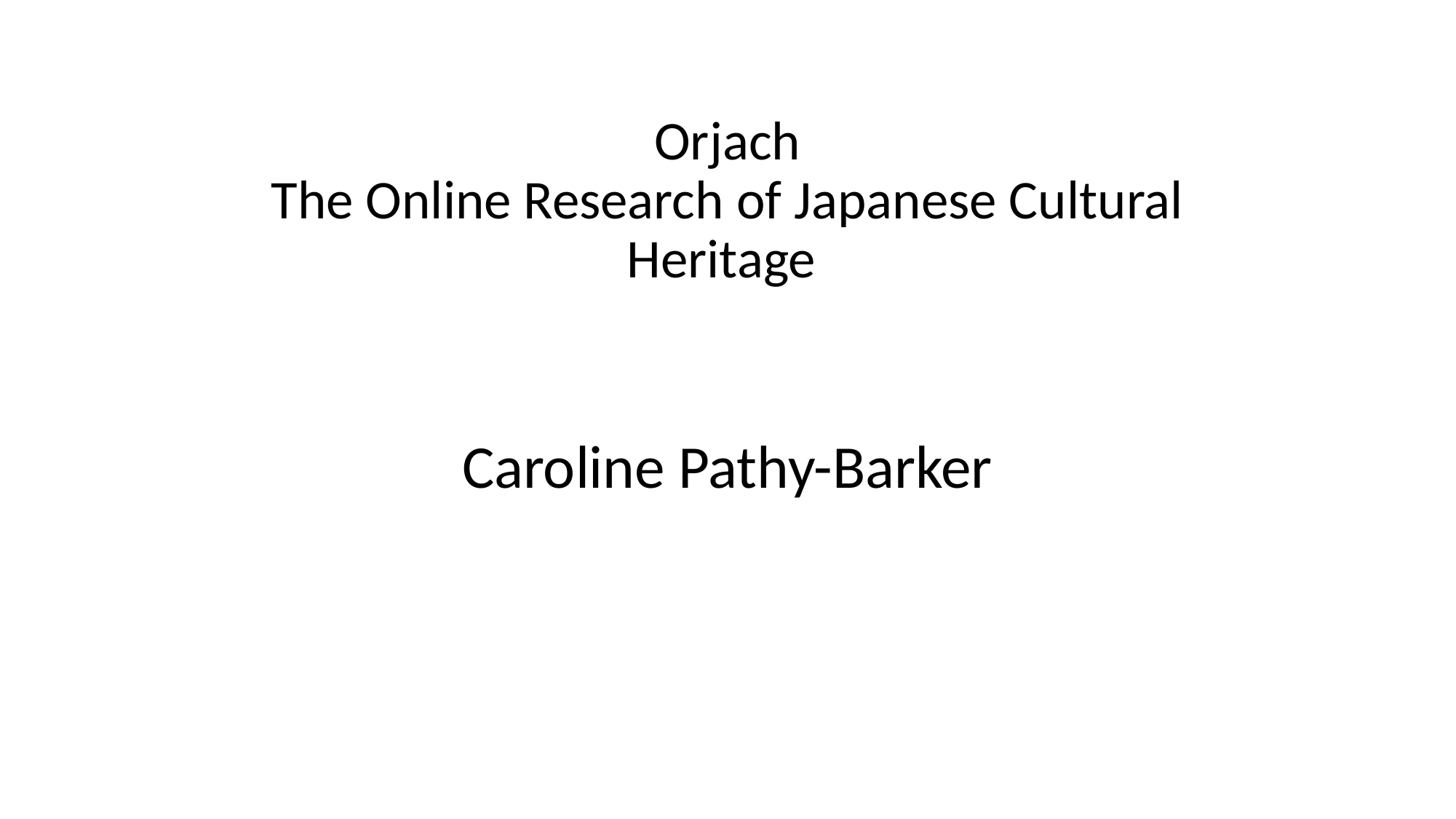

# Orjach The Online Research of Japanese Cultural Heritage
Caroline Pathy-Barker